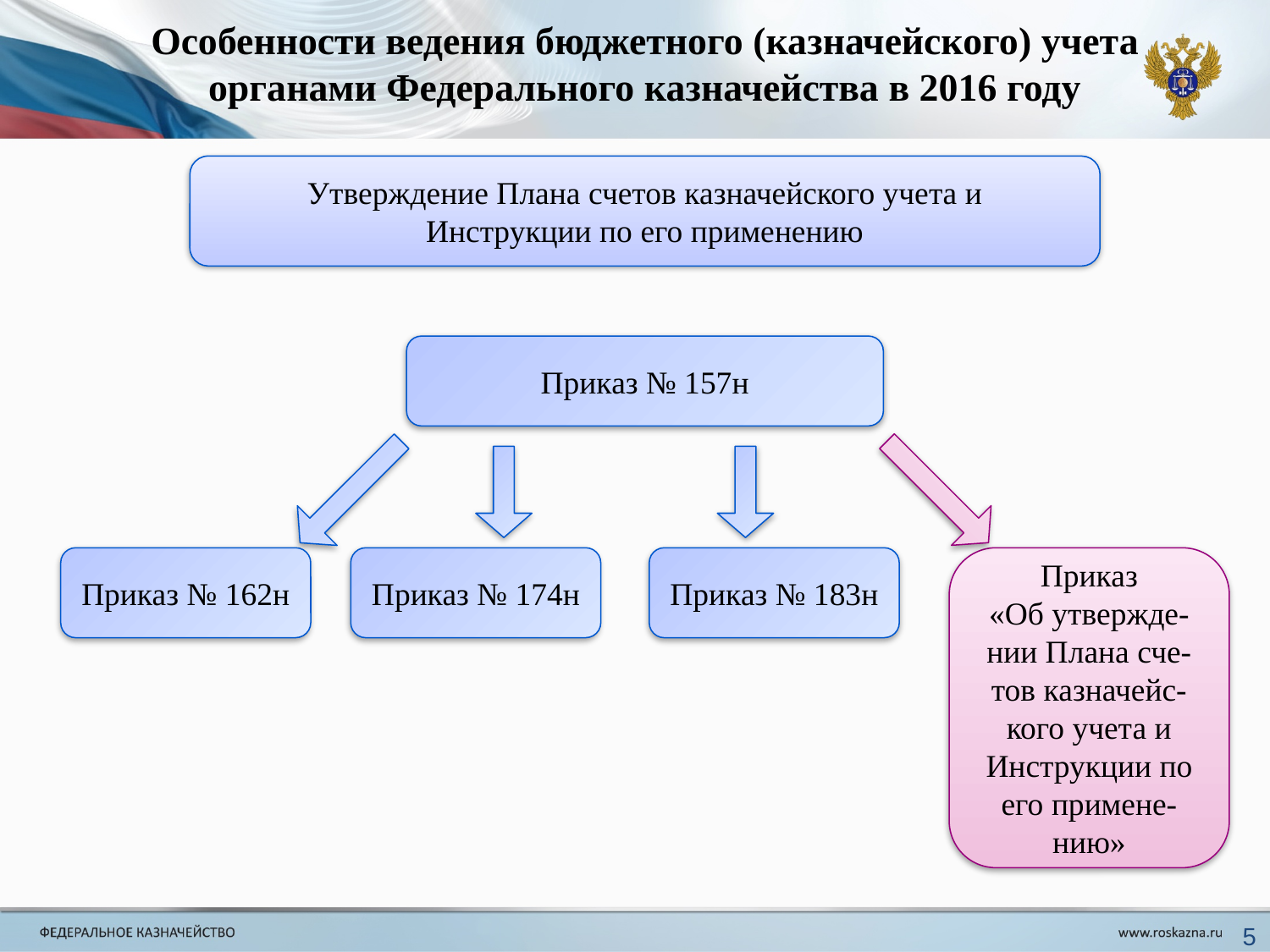

Особенности ведения бюджетного (казначейского) учета органами Федерального казначейства в 2016 году
Утверждение Плана счетов казначейского учета и
Инструкции по его применению
Приказ № 157н

Приказ № 162н
Приказ № 174н
Приказ № 183н
Приказ
«Об утвержде-нии Плана сче-тов казначейс-кого учета и Инструкции по его примене-нию»
5